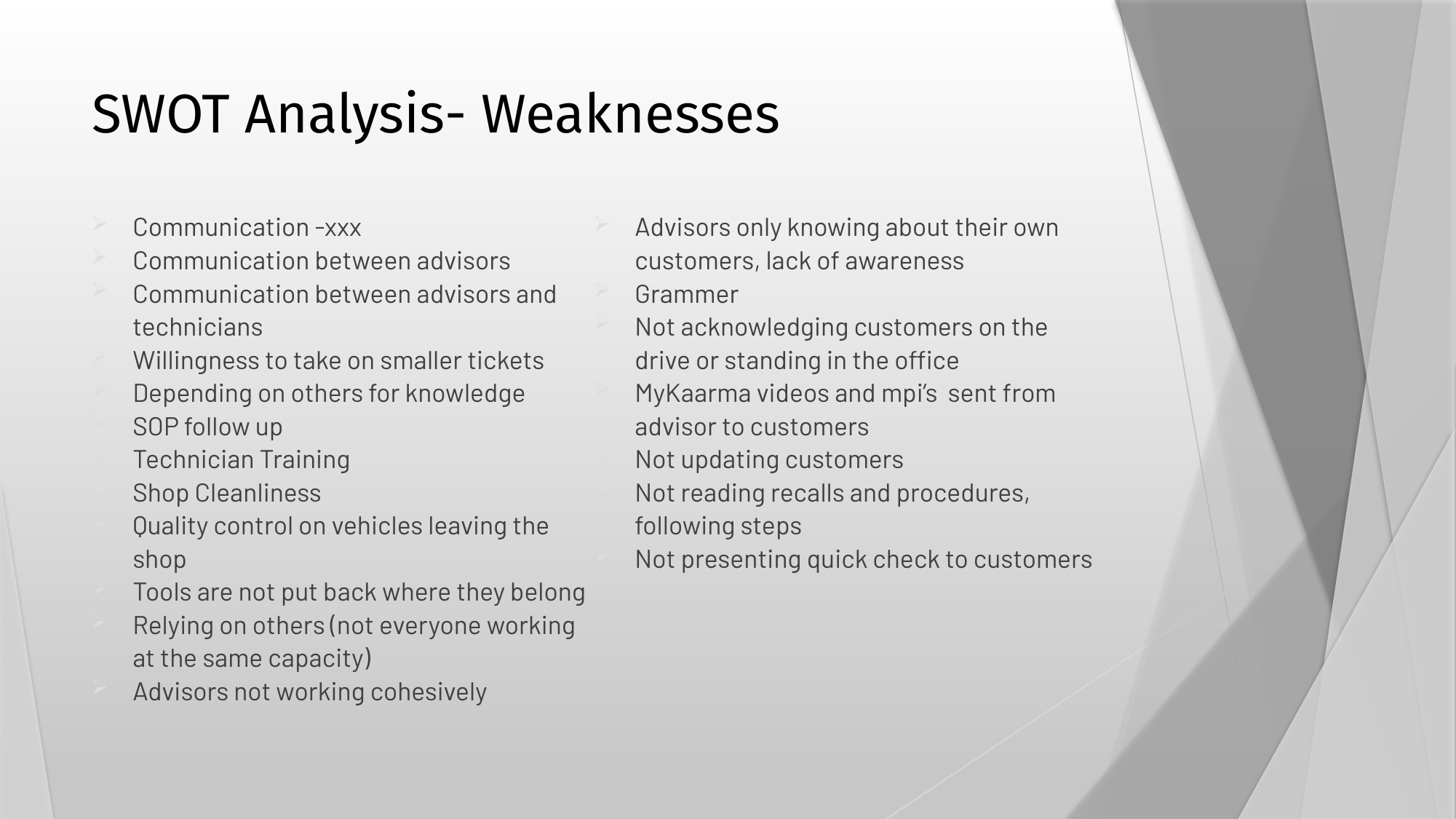

# SWOT Analysis- Weaknesses
Communication -xxx
Communication between advisors
Communication between advisors and technicians
Willingness to take on smaller tickets
Depending on others for knowledge
SOP follow up
Technician Training
Shop Cleanliness
Quality control on vehicles leaving the shop
Tools are not put back where they belong
Relying on others (not everyone working at the same capacity)
Advisors not working cohesively
Advisors only knowing about their own customers, lack of awareness
Grammer
Not acknowledging customers on the drive or standing in the office
MyKaarma videos and mpi’s  sent from advisor to customers
Not updating customers
Not reading recalls and procedures, following steps
Not presenting quick check to customers